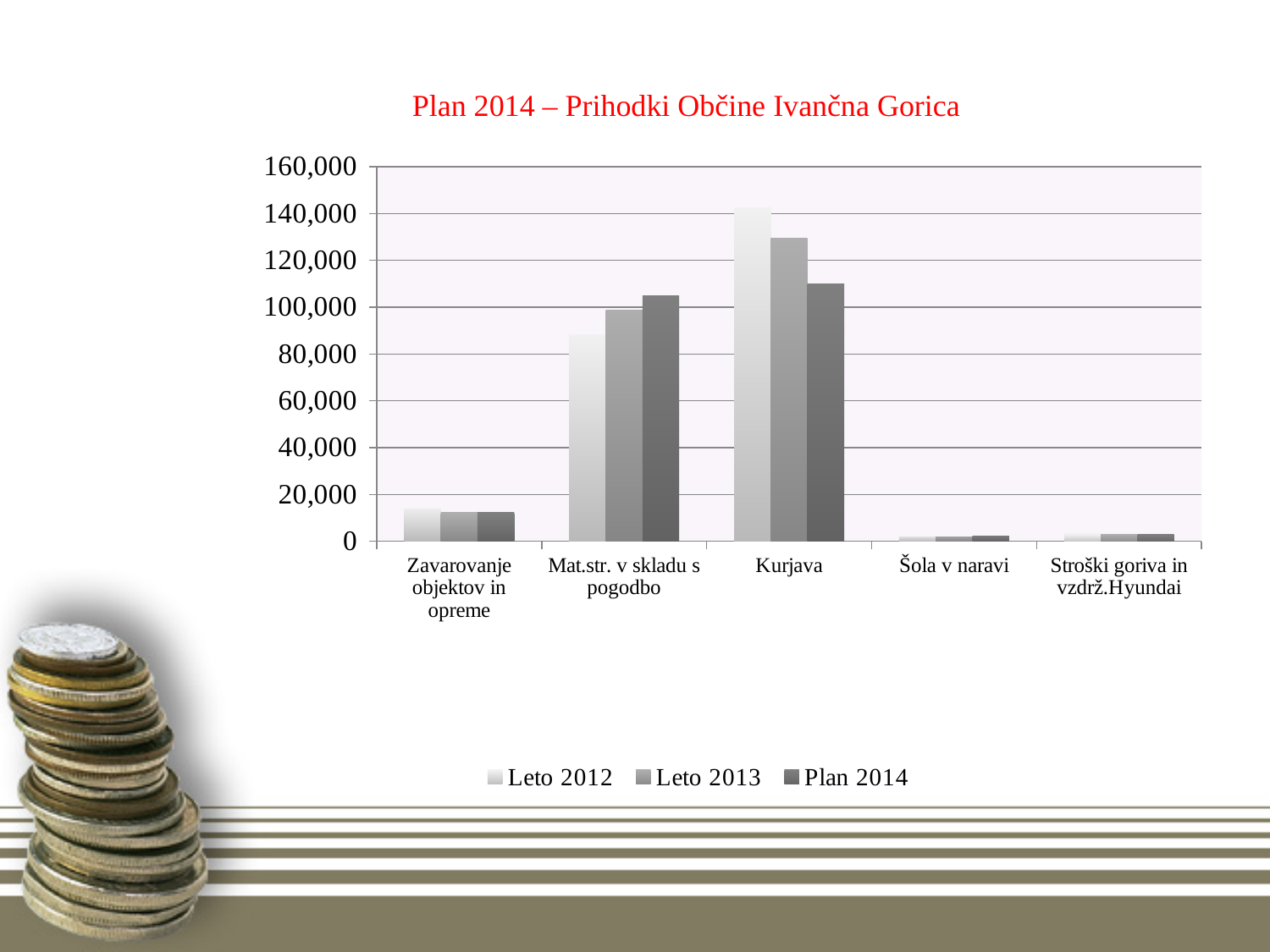

# Plan 2014 – Prihodki Občine Ivančna Gorica

### Chart

| Category | Leto 2012 | Leto 2013 | Plan 2014 |
|---|---|---|---|
| Zavarovanje objektov in opreme | 13945.0 | 12191.0 | 12200.0 |
| Mat.str. v skladu s pogodbo | 88377.0 | 98591.0 | 105000.0 |
| Kurjava | 142327.0 | 129494.0 | 110000.0 |
| Šola v naravi | 2021.0 | 2032.0 | 2100.0 |
| Stroški goriva in vzdrž.Hyundai | 3249.0 | 2785.0 | 2800.0 |